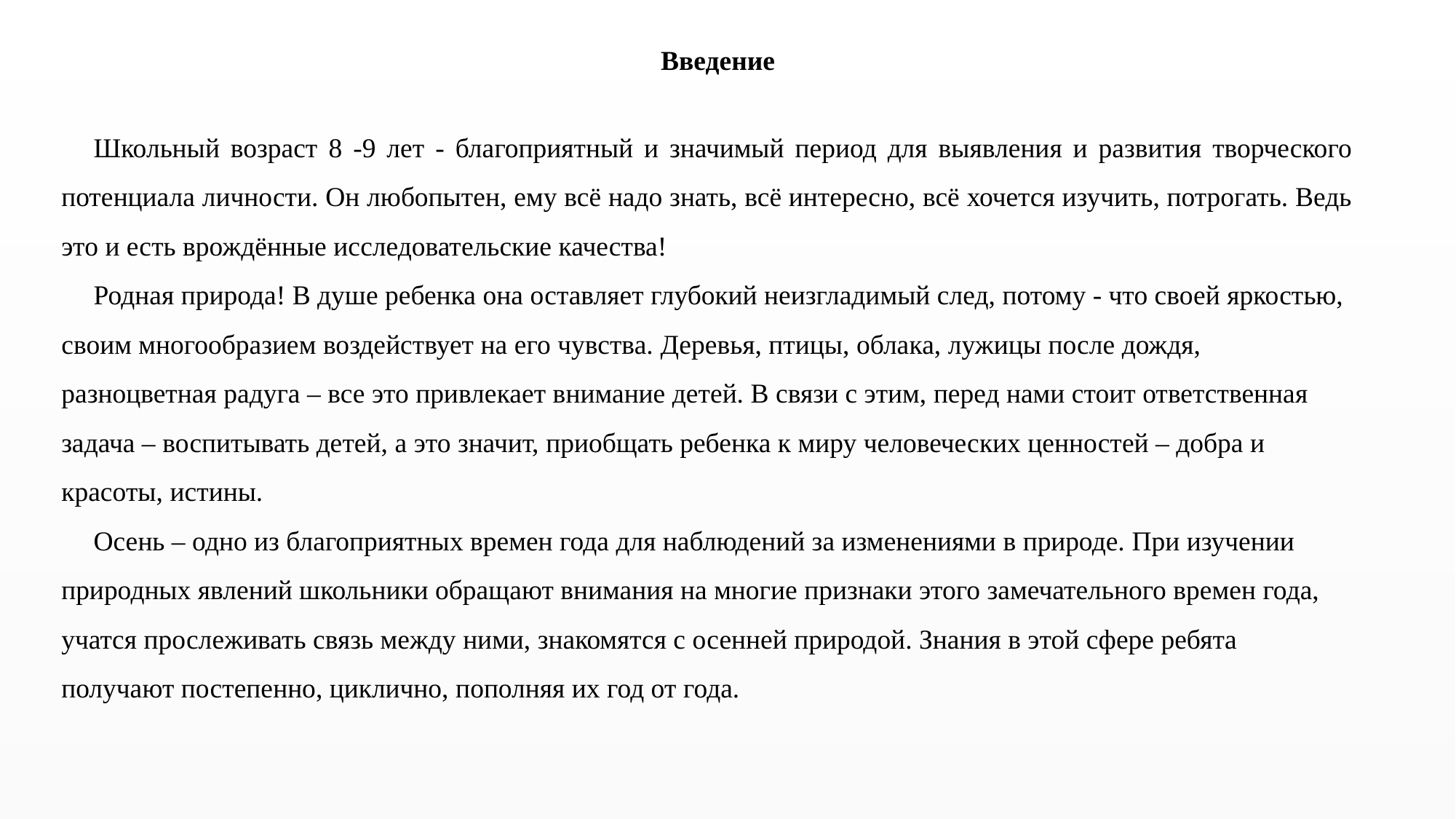

Введение

Школьный возраст 8 -9 лет - благоприятный и значимый период для выявления и развития творческого потенциала личности. Он любопытен, ему всё надо знать, всё интересно, всё хочется изучить, потрогать. Ведь это и есть врождённые исследовательские качества!
Родная природа! В душе ребенка она оставляет глубокий неизгладимый след, потому - что своей яркостью, своим многообразием воздействует на его чувства. Деревья, птицы, облака, лужицы после дождя, разноцветная радуга – все это привлекает внимание детей. В связи с этим, перед нами стоит ответственная задача – воспитывать детей, а это значит, приобщать ребенка к миру человеческих ценностей – добра и красоты, истины.
Осень – одно из благоприятных времен года для наблюдений за изменениями в природе. При изучении природных явлений школьники обращают внимания на многие признаки этого замечательного времен года, учатся прослеживать связь между ними, знакомятся с осенней природой. Знания в этой сфере ребята получают постепенно, циклично, пополняя их год от года.